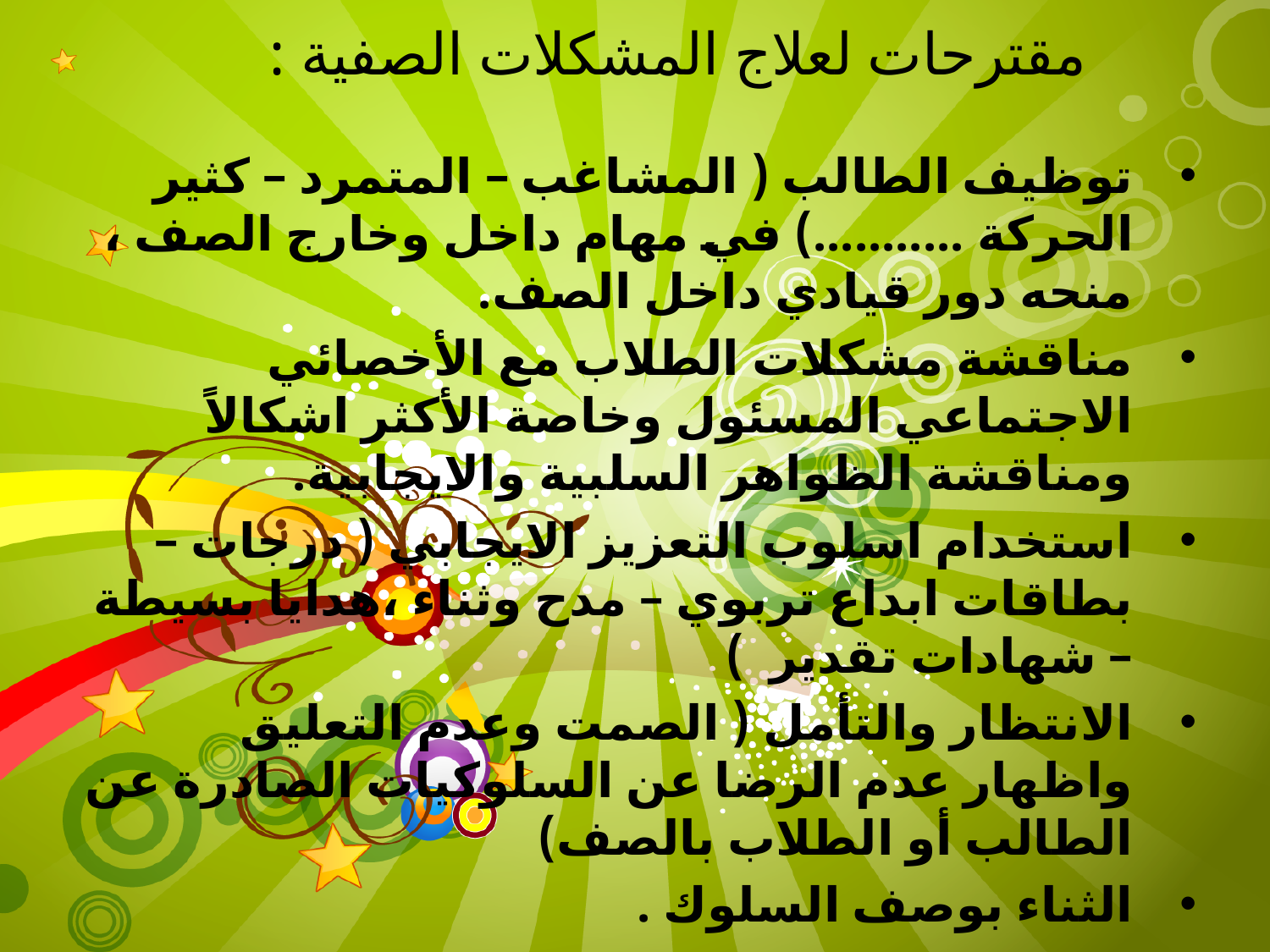

# مقترحات لعلاج المشكلات الصفية :
توظيف الطالب ( المشاغب – المتمرد – كثير الحركة ...........) في مهام داخل وخارج الصف ، منحه دور قيادي داخل الصف.
مناقشة مشكلات الطلاب مع الأخصائي الاجتماعي المسئول وخاصة الأكثر اشكالاً ومناقشة الظواهر السلبية والايجابية.
استخدام اسلوب التعزيز الايجابي ( درجات – بطاقات ابداع تربوي – مدح وثناء ،هدايا بسيطة – شهادات تقدير  )
الانتظار والتأمل ( الصمت وعدم التعليق واظهار عدم الرضا عن السلوكيات الصادرة عن الطالب أو الطلاب بالصف)
الثناء بوصف السلوك .